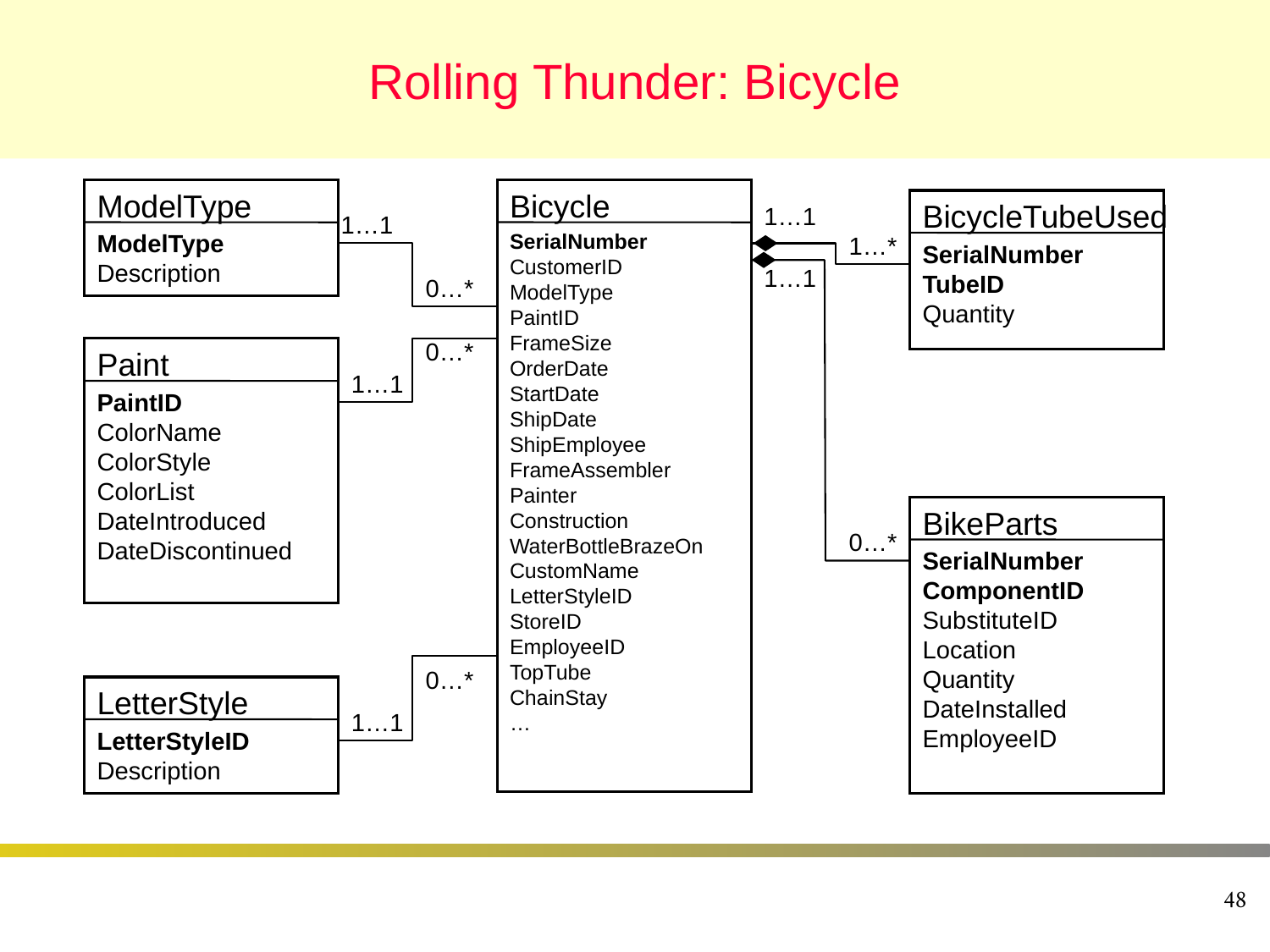

# Rolling Thunder: Bicycle
ModelType
Bicycle
BicycleTubeUsed
1…1
1…1

ModelType
Description

SerialNumber
CustomerID
ModelType
PaintID
FrameSize
OrderDate
StartDate
ShipDate
ShipEmployee
FrameAssembler
Painter
Construction
WaterBottleBrazeOn
CustomName
LetterStyleID
StoreID
EmployeeID
TopTube
ChainStay
…
1…*
SerialNumber
TubeID
Quantity

1…1

0…*
0…*
Paint

1…1
PaintID
ColorName
ColorStyle
ColorList
DateIntroduced
DateDiscontinued

BikeParts
0…*
SerialNumber
ComponentID
SubstituteID
Location
Quantity
DateInstalled
EmployeeID

0…*
LetterStyle
1…1
LetterStyleID
Description

48